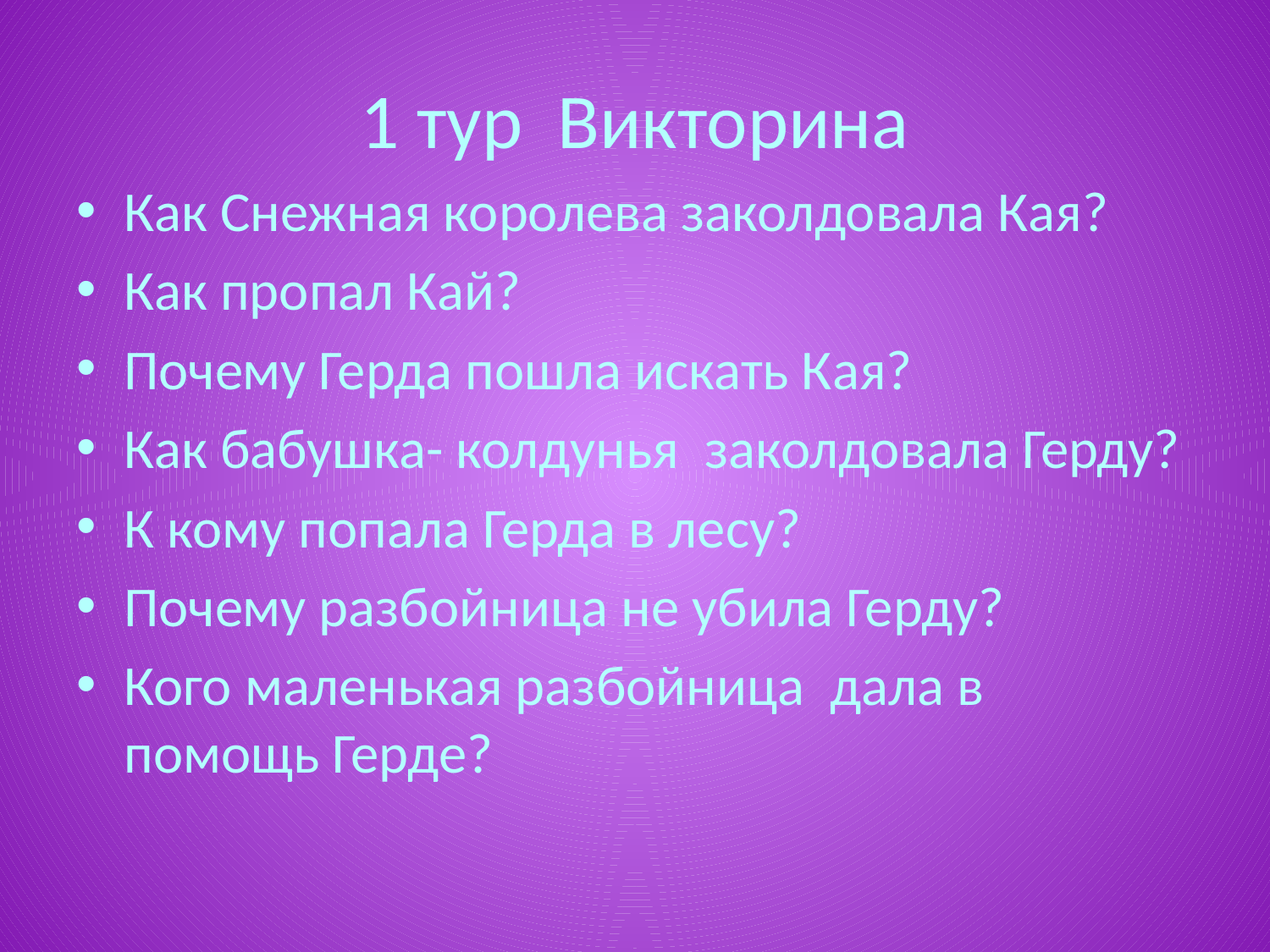

# 1 тур  Викторина
Как Снежная королева заколдовала Кая?
Как пропал Кай?
Почему Герда пошла искать Кая?
Как бабушка- колдунья  заколдовала Герду?
К кому попала Герда в лесу?
Почему разбойница не убила Герду?
Кого маленькая разбойница  дала в помощь Герде?